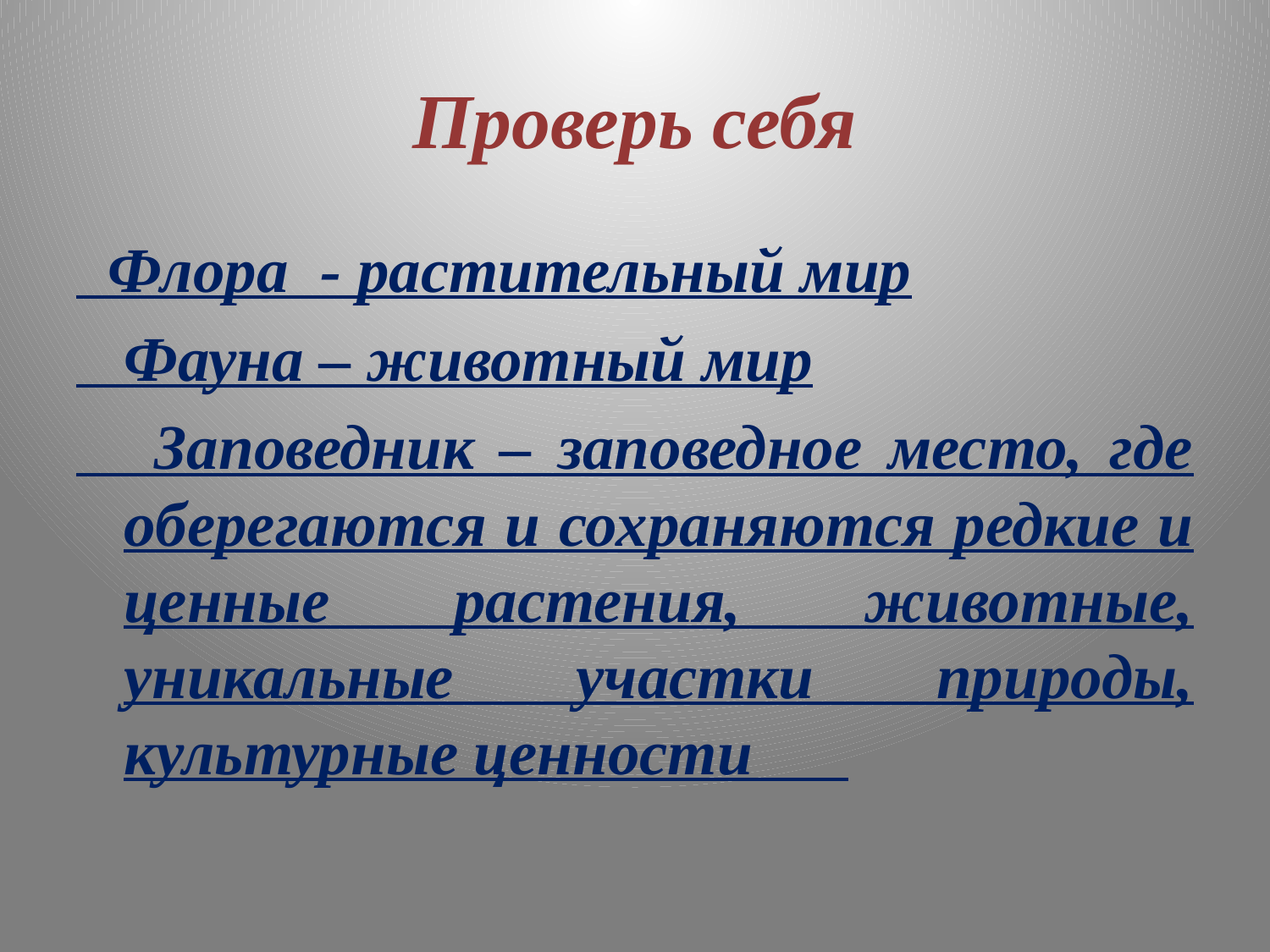

# Проверь себя
  Флора  - растительный мир
   Фауна – животный мир
   Заповедник – заповедное место, где оберегаются и сохраняются редкие и ценные растения, животные, уникальные участки природы, культурные ценности